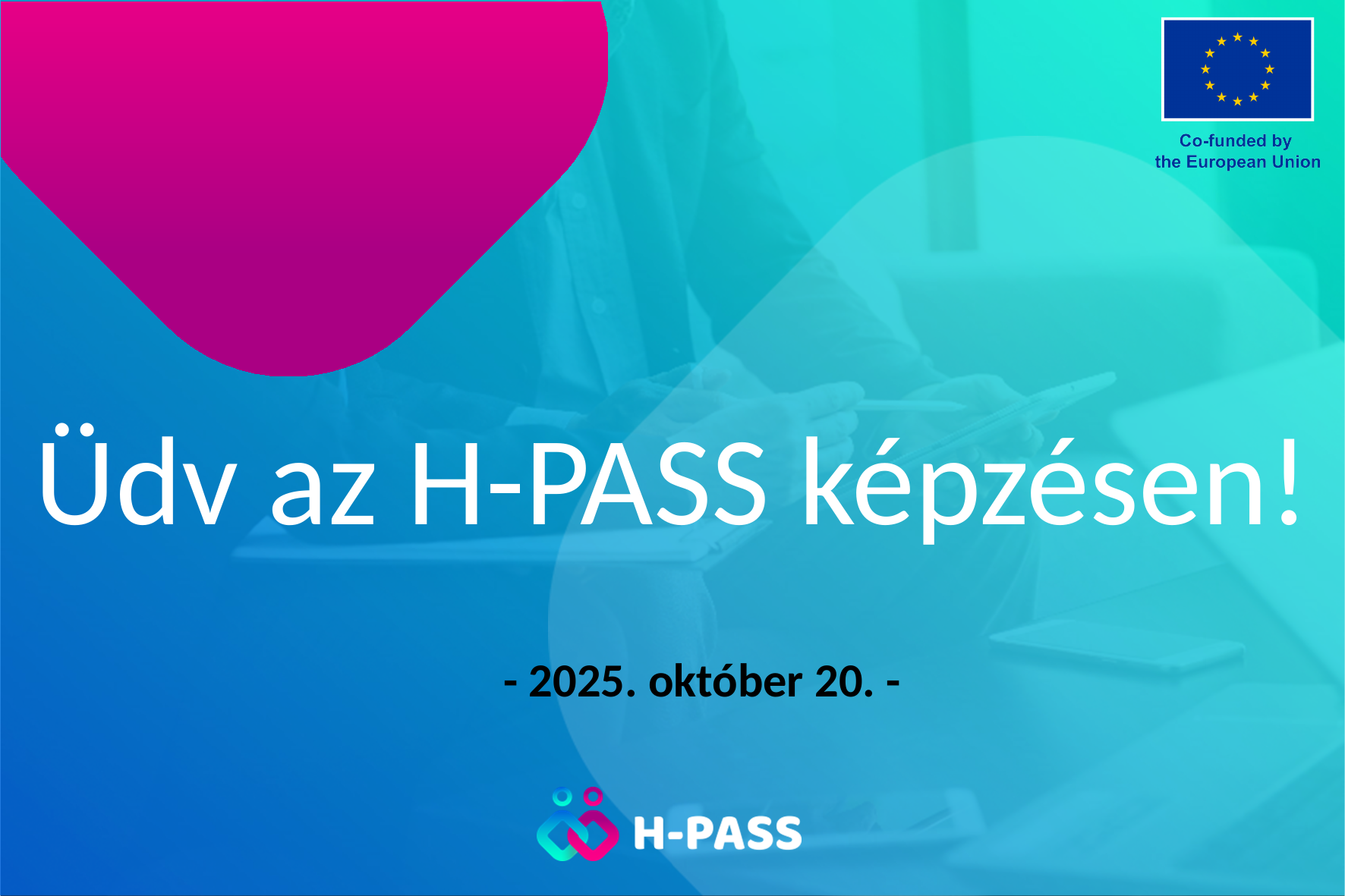

# Üdv az H-PASS képzésen!
  - 2025. október 20. -